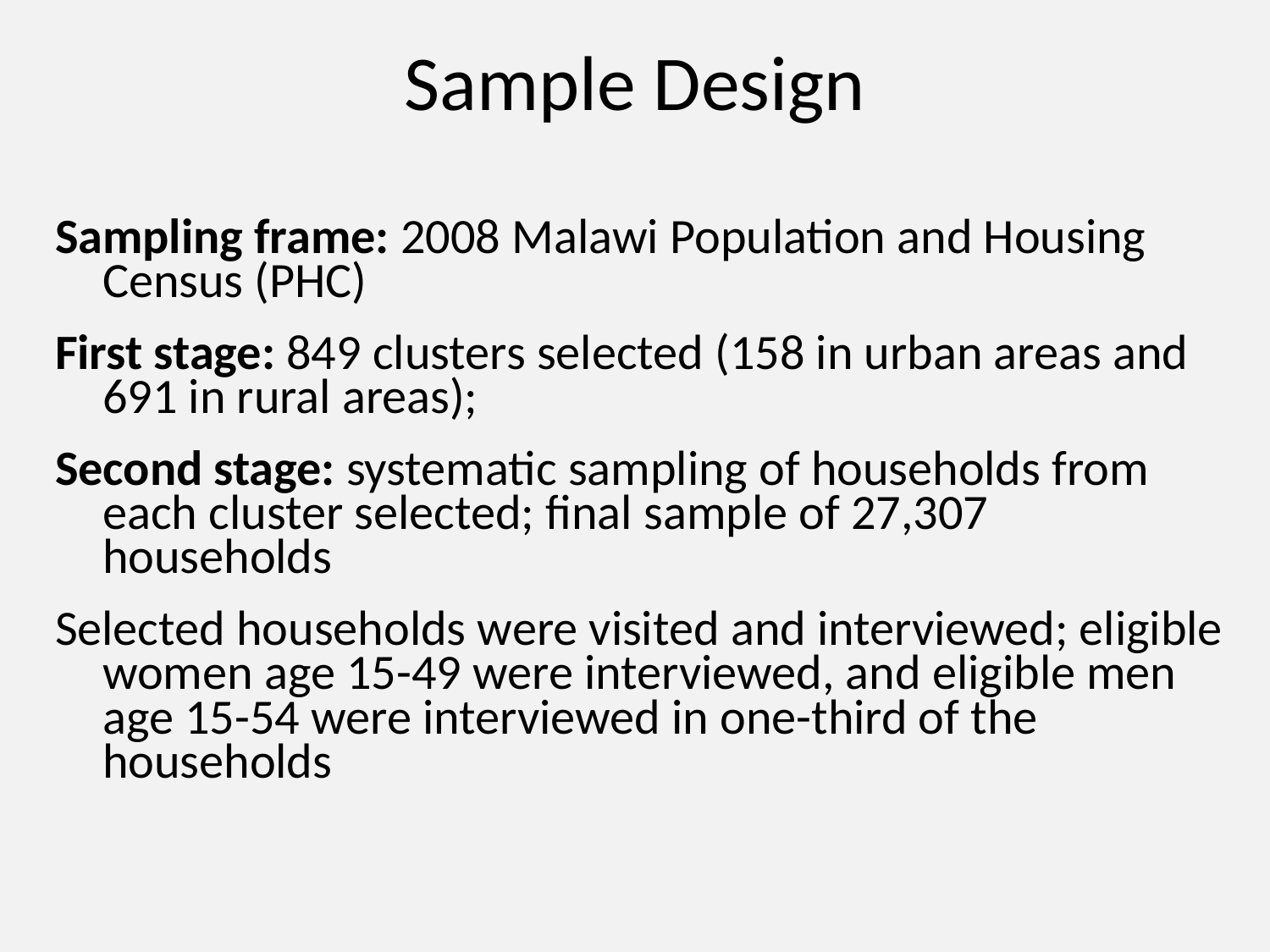

# Sample Design
Sampling frame: 2008 Malawi Population and Housing Census (PHC)
First stage: 849 clusters selected (158 in urban areas and 691 in rural areas);
Second stage: systematic sampling of households from each cluster selected; final sample of 27,307 households
Selected households were visited and interviewed; eligible women age 15-49 were interviewed, and eligible men age 15-54 were interviewed in one-third of the households